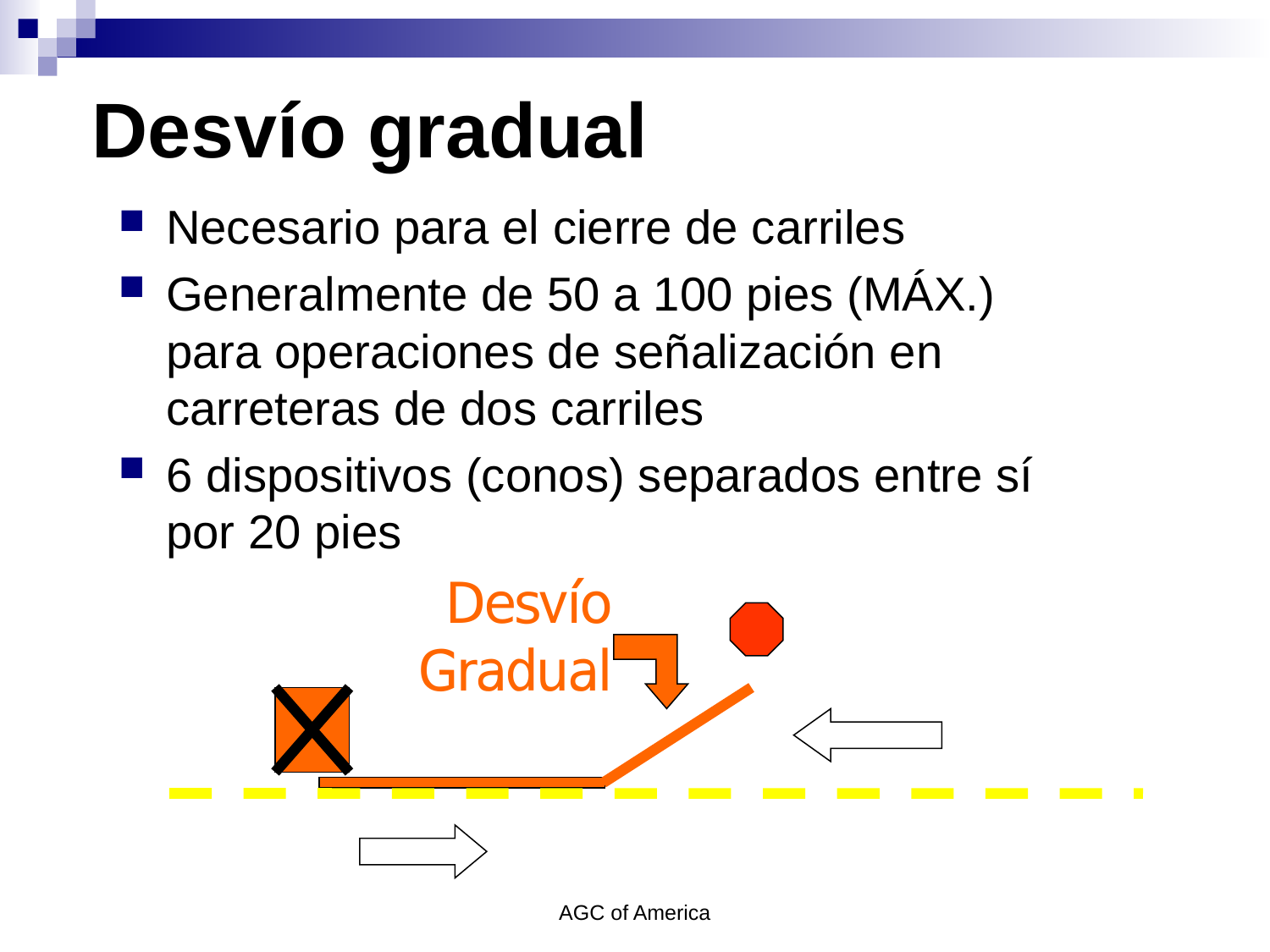

# Desvío gradual
Necesario para el cierre de carriles
Generalmente de 50 a 100 pies (MÁX.) para operaciones de señalización en carreteras de dos carriles
6 dispositivos (conos) separados entre sí por 20 pies
Desvío Gradual

AGC of America